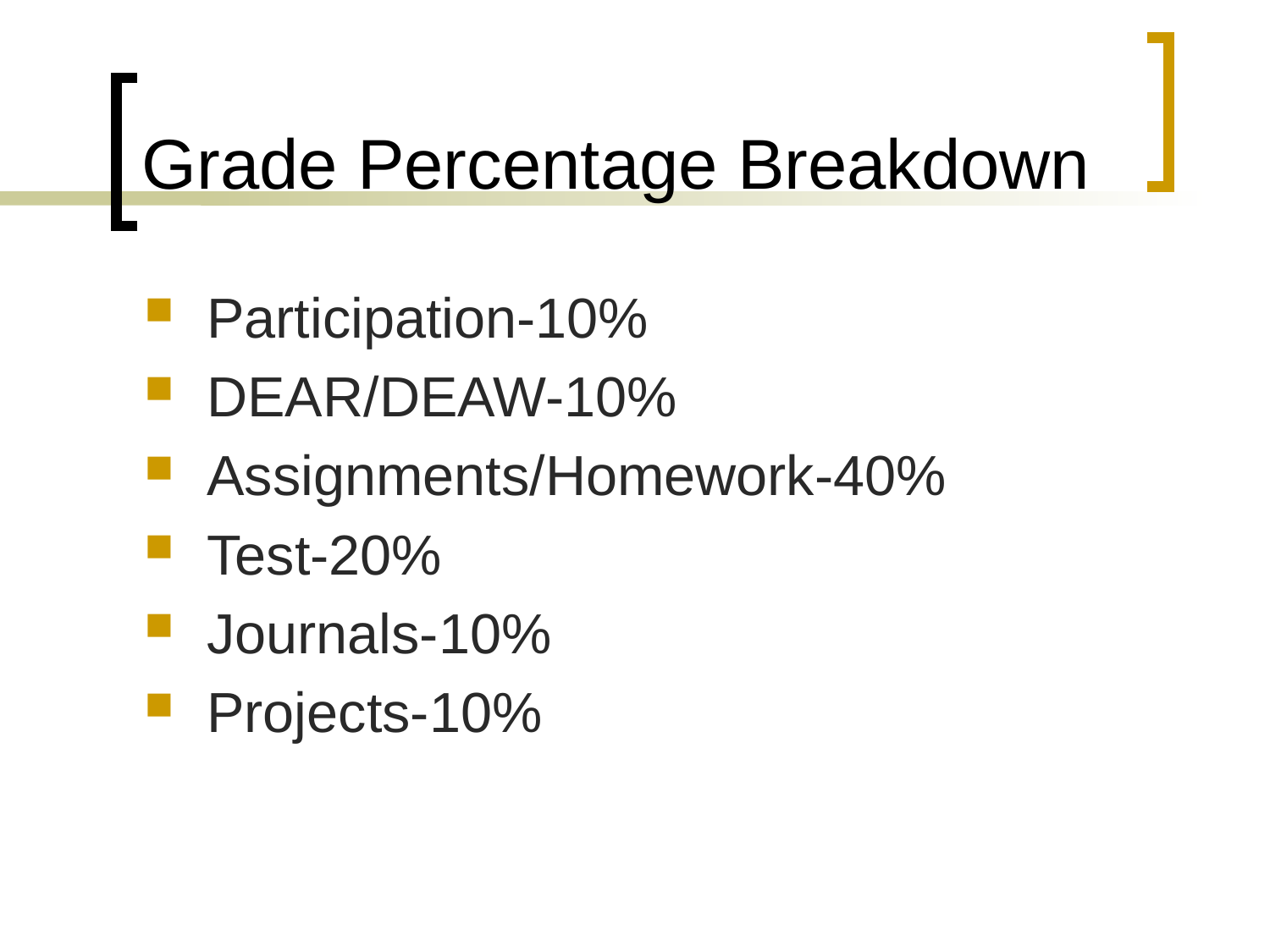

# Grade Percentage Breakdown
Participation-10%
DEAR/DEAW-10%
Assignments/Homework-40%
Test-20%
Journals-10%
Projects-10%